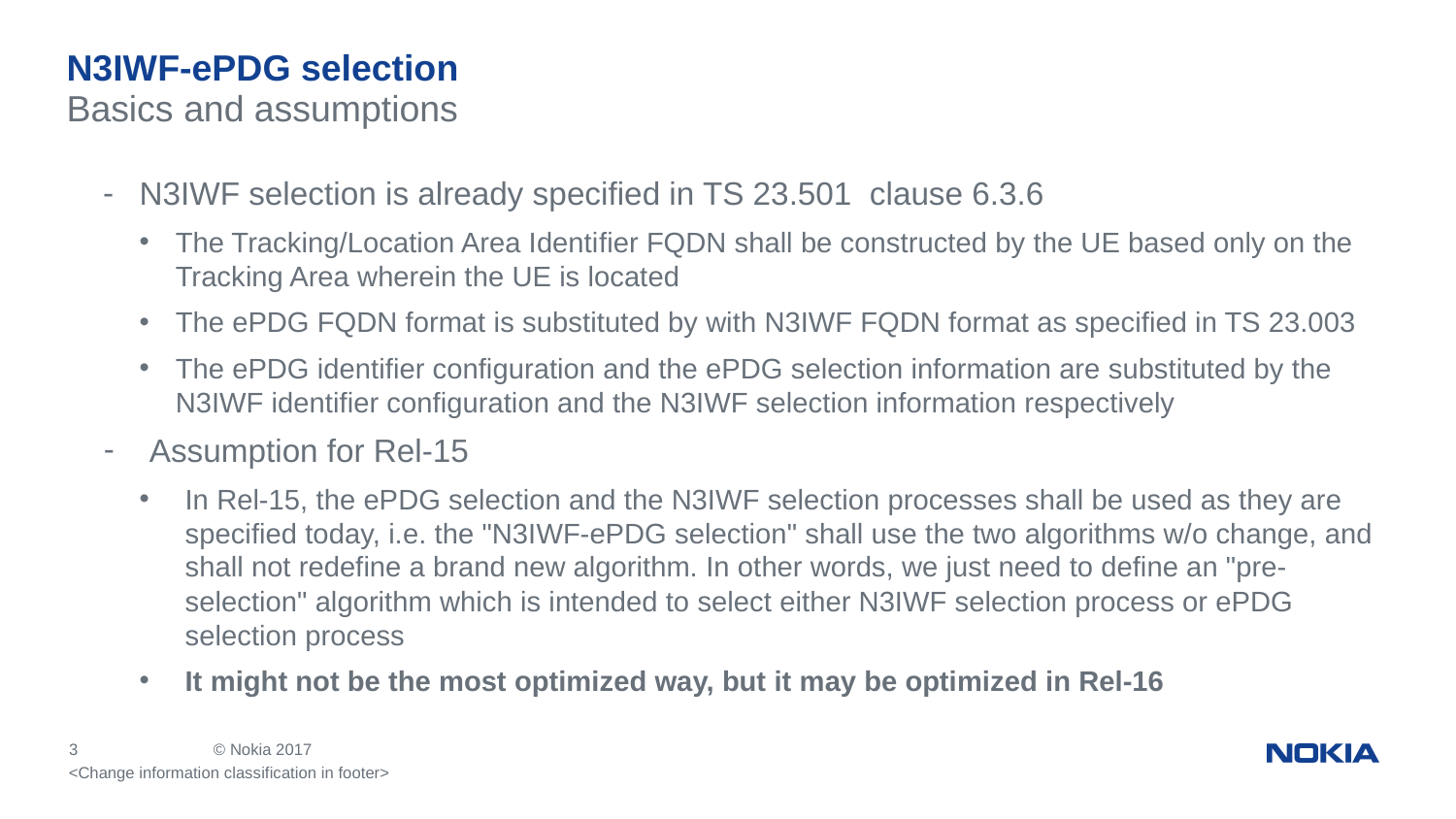

# N3IWF-ePDG selection
Basics and assumptions
N3IWF selection is already specified in TS 23.501  clause 6.3.6
The Tracking/Location Area Identifier FQDN shall be constructed by the UE based only on the Tracking Area wherein the UE is located
The ePDG FQDN format is substituted by with N3IWF FQDN format as specified in TS 23.003
The ePDG identifier configuration and the ePDG selection information are substituted by the N3IWF identifier configuration and the N3IWF selection information respectively
Assumption for Rel-15
In Rel-15, the ePDG selection and the N3IWF selection processes shall be used as they are specified today, i.e. the "N3IWF-ePDG selection" shall use the two algorithms w/o change, and shall not redefine a brand new algorithm. In other words, we just need to define an "pre-selection" algorithm which is intended to select either N3IWF selection process or ePDG selection process
It might not be the most optimized way, but it may be optimized in Rel-16

<Change information classification in footer>